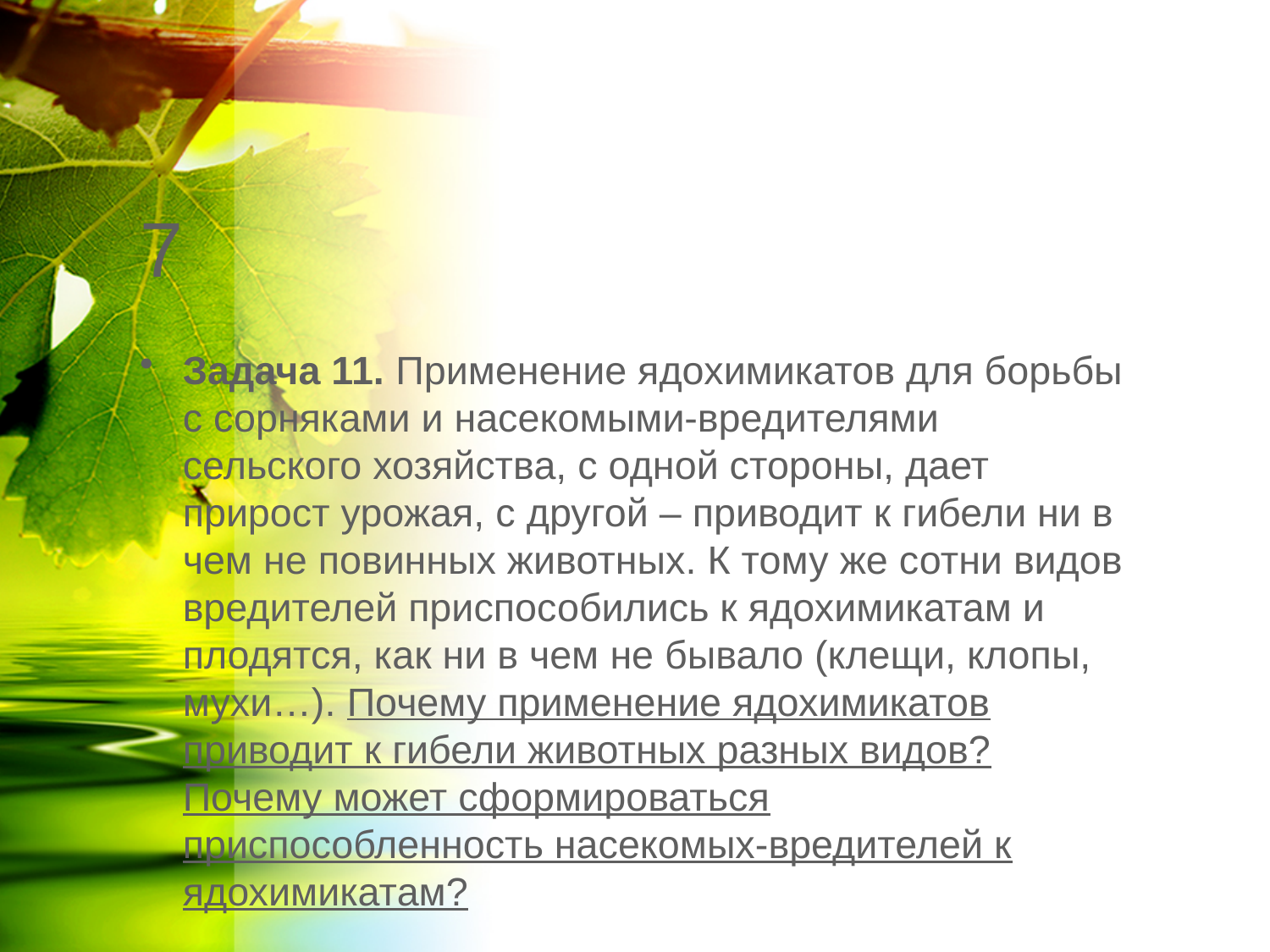

# 7
Задача 11. Применение ядохимикатов для борьбы с сорняками и насекомыми-вредителями сельского хозяйства, с одной стороны, дает прирост урожая, с другой – приводит к гибели ни в чем не повинных животных. К тому же сотни видов вредителей приспособились к ядохимикатам и плодятся, как ни в чем не бывало (клещи, клопы, мухи…). Почему применение ядохимикатов приводит к гибели животных разных видов? Почему может сформироваться приспособленность насекомых-вредителей к ядохимикатам?